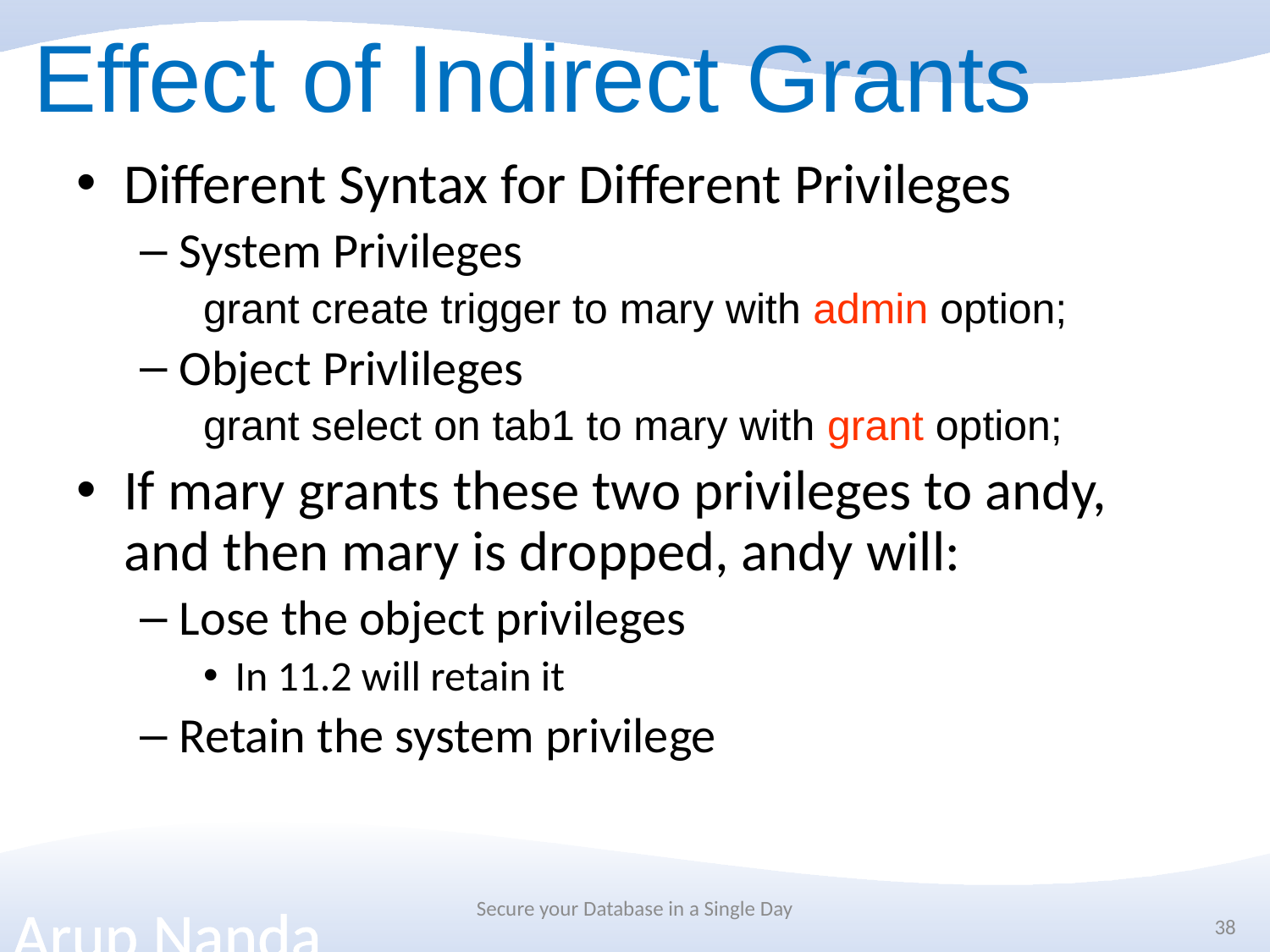

# Effect of Indirect Grants
Different Syntax for Different Privileges
System Privileges
grant create trigger to mary with admin option;
Object Privlileges
grant select on tab1 to mary with grant option;
If mary grants these two privileges to andy, and then mary is dropped, andy will:
Lose the object privileges
In 11.2 will retain it
Retain the system privilege
Secure your Database in a Single Day
38